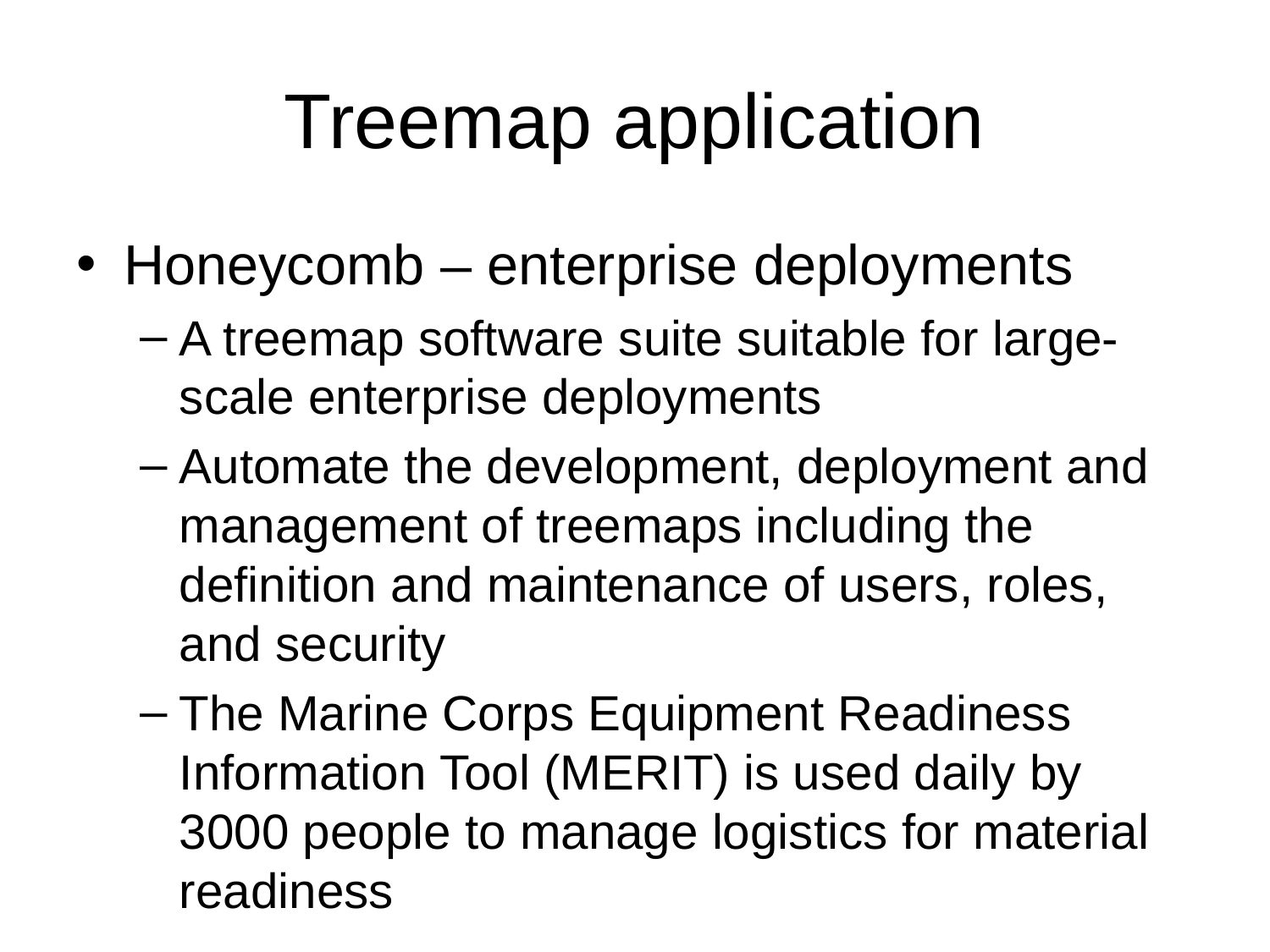

# Treemap application
Honeycomb – enterprise deployments
A treemap software suite suitable for large-scale enterprise deployments
Automate the development, deployment and management of treemaps including the definition and maintenance of users, roles, and security
The Marine Corps Equipment Readiness Information Tool (MERIT) is used daily by 3000 people to manage logistics for material readiness